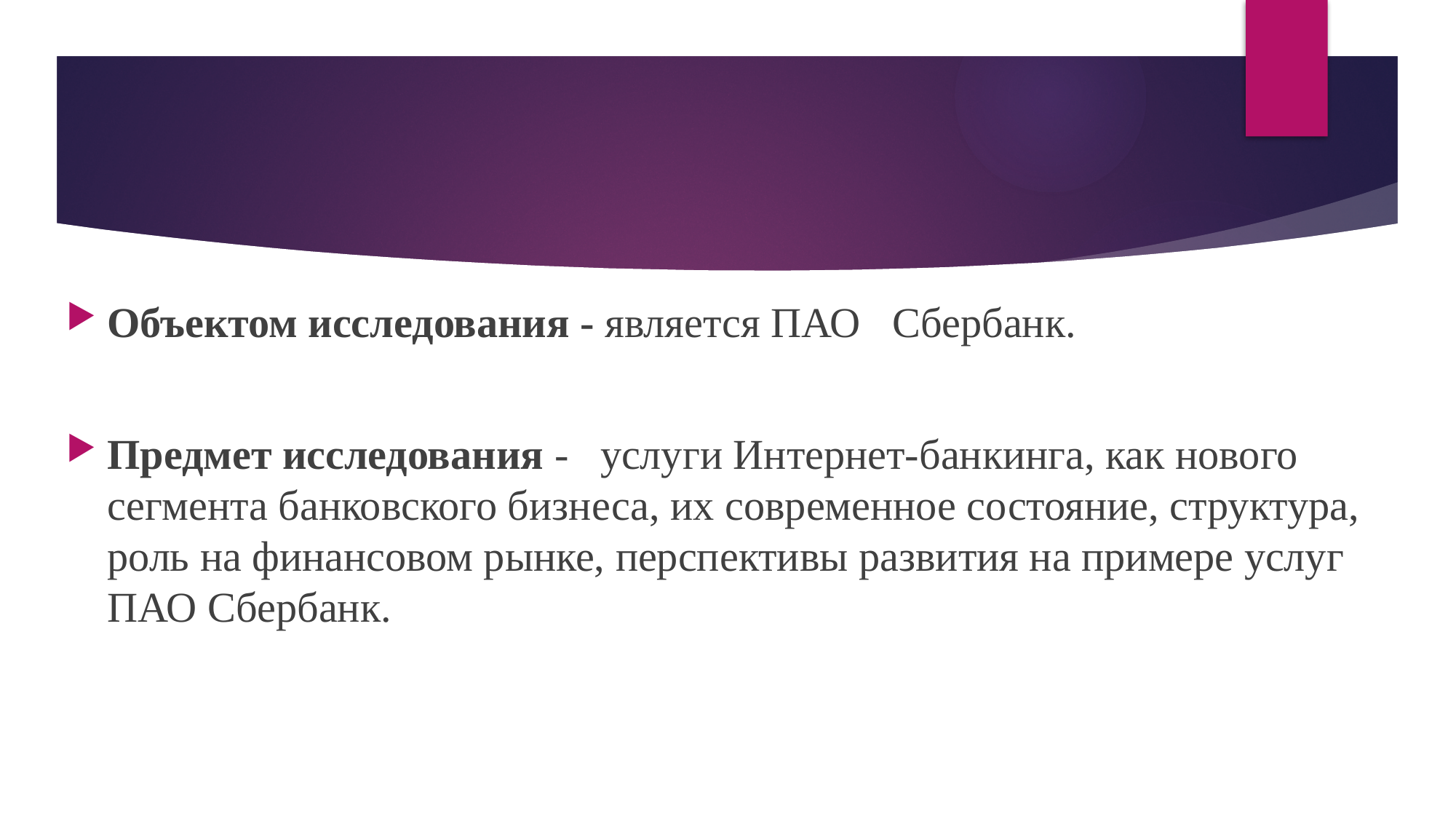

Объектом исследования - является ПАО   Сбербанк.

Предмет исследования -   услуги Интернет-банкинга, как нового сегмента банковского бизнеса, их современное состояние, структура, роль на финансовом рынке, перспективы развития на примере услуг ПАО Сбербанк.